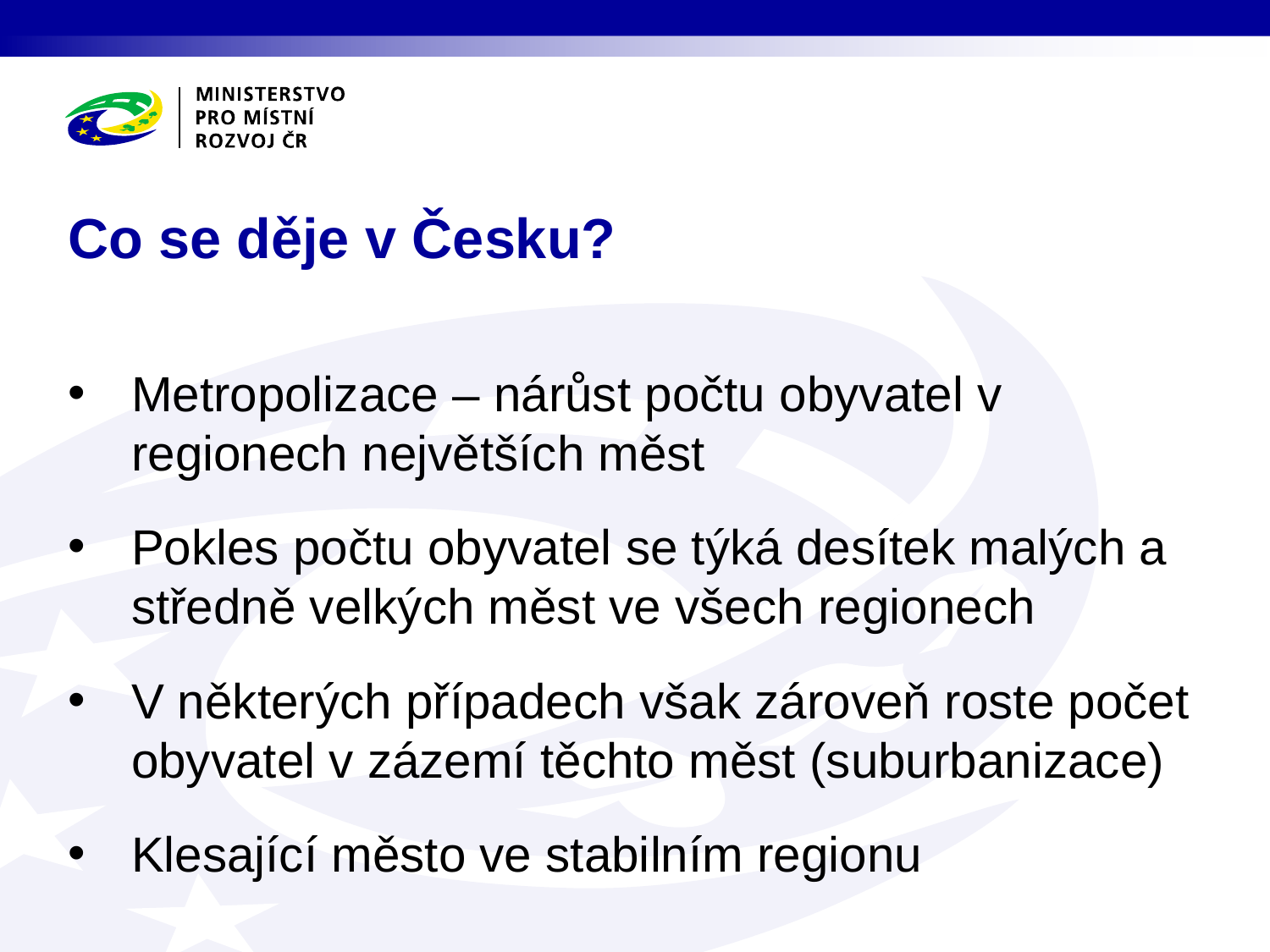

# Co se děje v Česku?
Metropolizace – nárůst počtu obyvatel v regionech největších měst
Pokles počtu obyvatel se týká desítek malých a středně velkých měst ve všech regionech
V některých případech však zároveň roste počet obyvatel v zázemí těchto měst (suburbanizace)
Klesající město ve stabilním regionu